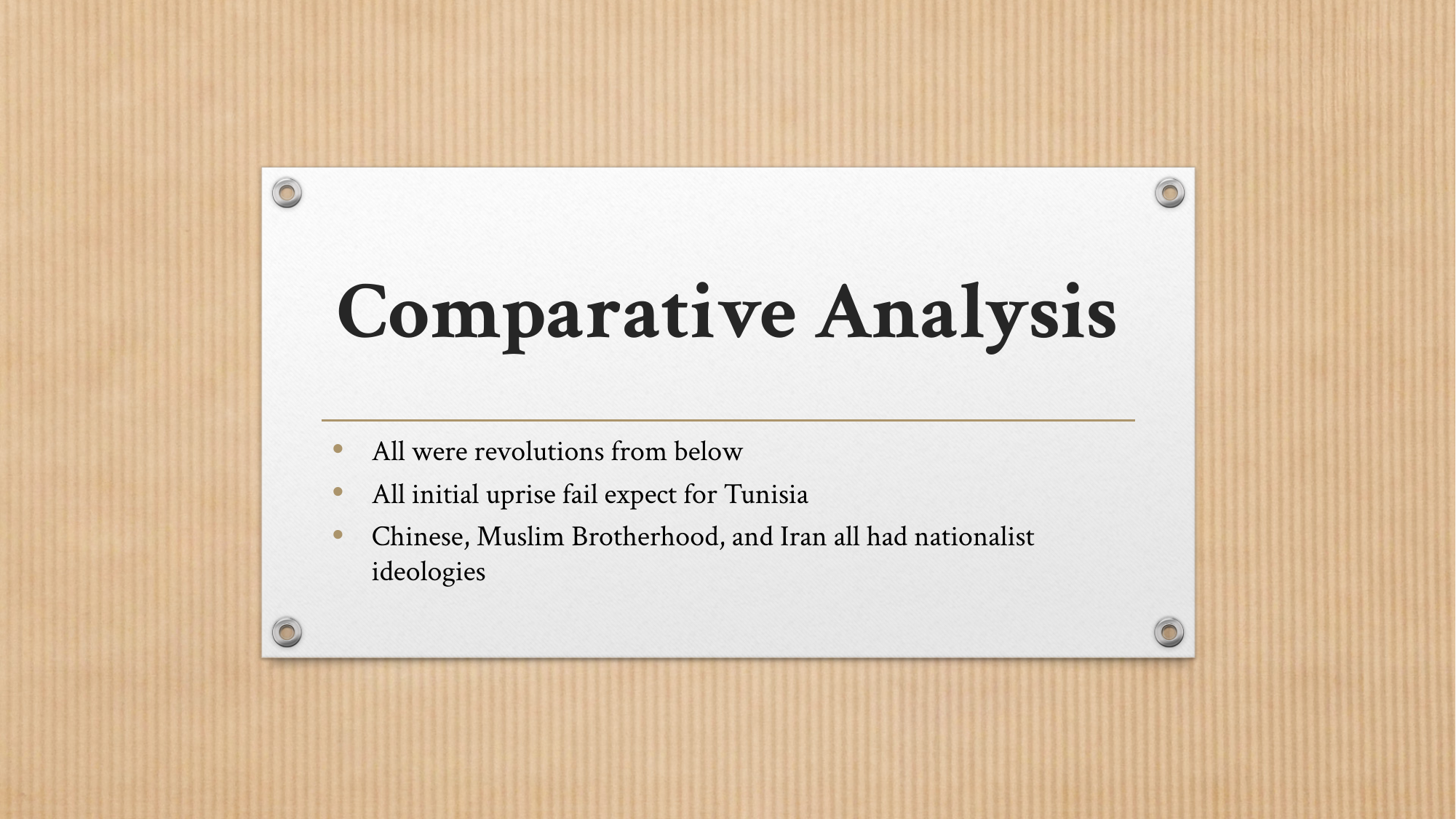

# Comparative Analysis
All were revolutions from below
All initial uprise fail expect for Tunisia
Chinese, Muslim Brotherhood, and Iran all had nationalist ideologies